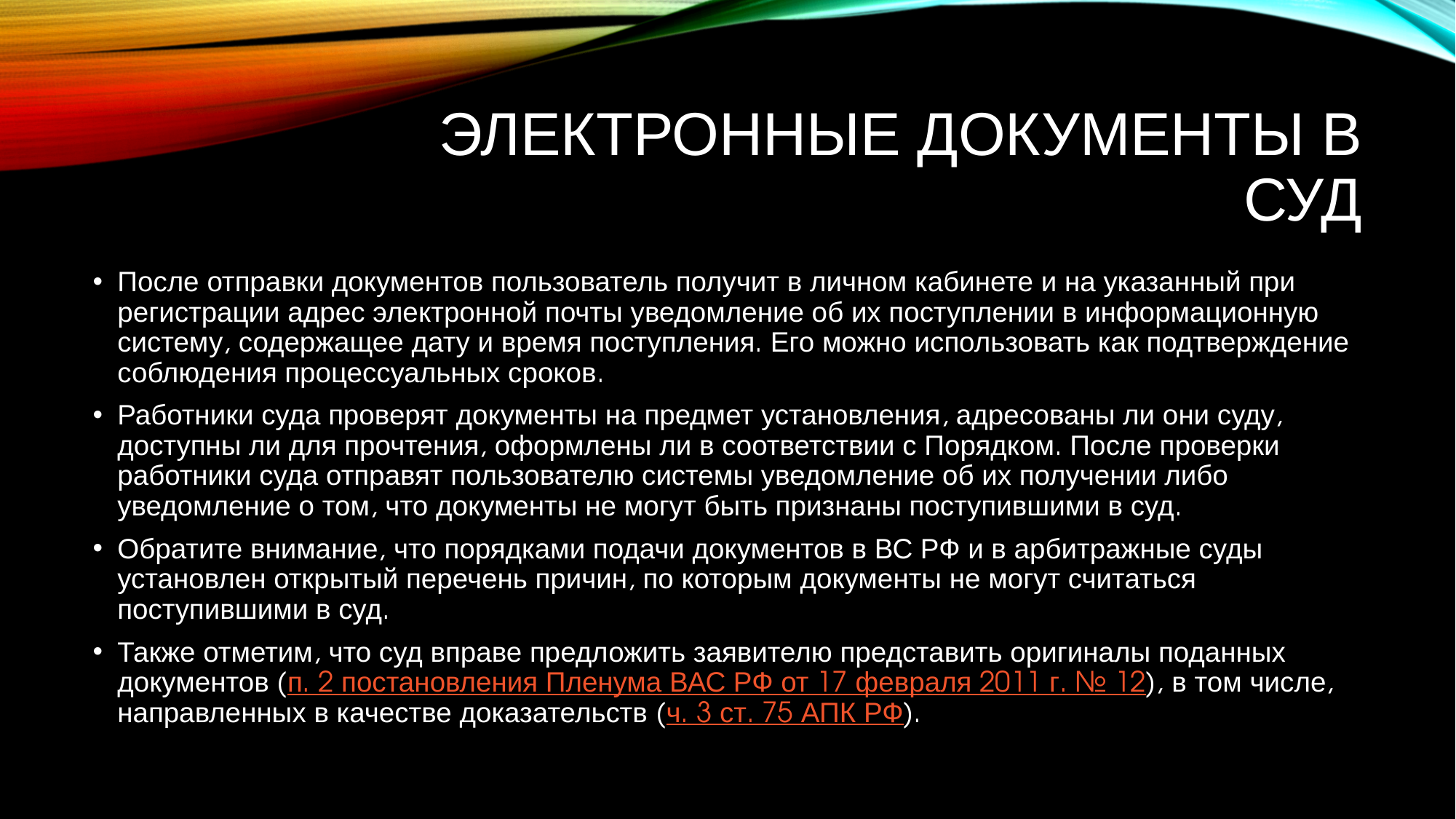

# Электронные документы в суд
После отправки документов пользователь получит в личном кабинете и на указанный при регистрации адрес электронной почты уведомление об их поступлении в информационную систему, содержащее дату и время поступления. Его можно использовать как подтверждение соблюдения процессуальных сроков.
Работники суда проверят документы на предмет установления, адресованы ли они суду, доступны ли для прочтения, оформлены ли в соответствии с Порядком. После проверки работники суда отправят пользователю системы уведомление об их получении либо уведомление о том, что документы не могут быть признаны поступившими в суд.
Обратите внимание, что порядками подачи документов в ВС РФ и в арбитражные суды установлен открытый перечень причин, по которым документы не могут считаться поступившими в суд.
Также отметим, что суд вправе предложить заявителю представить оригиналы поданных документов (п. 2 постановления Пленума ВАС РФ от 17 февраля 2011 г. № 12), в том числе, направленных в качестве доказательств (ч. 3 ст. 75 АПК РФ).